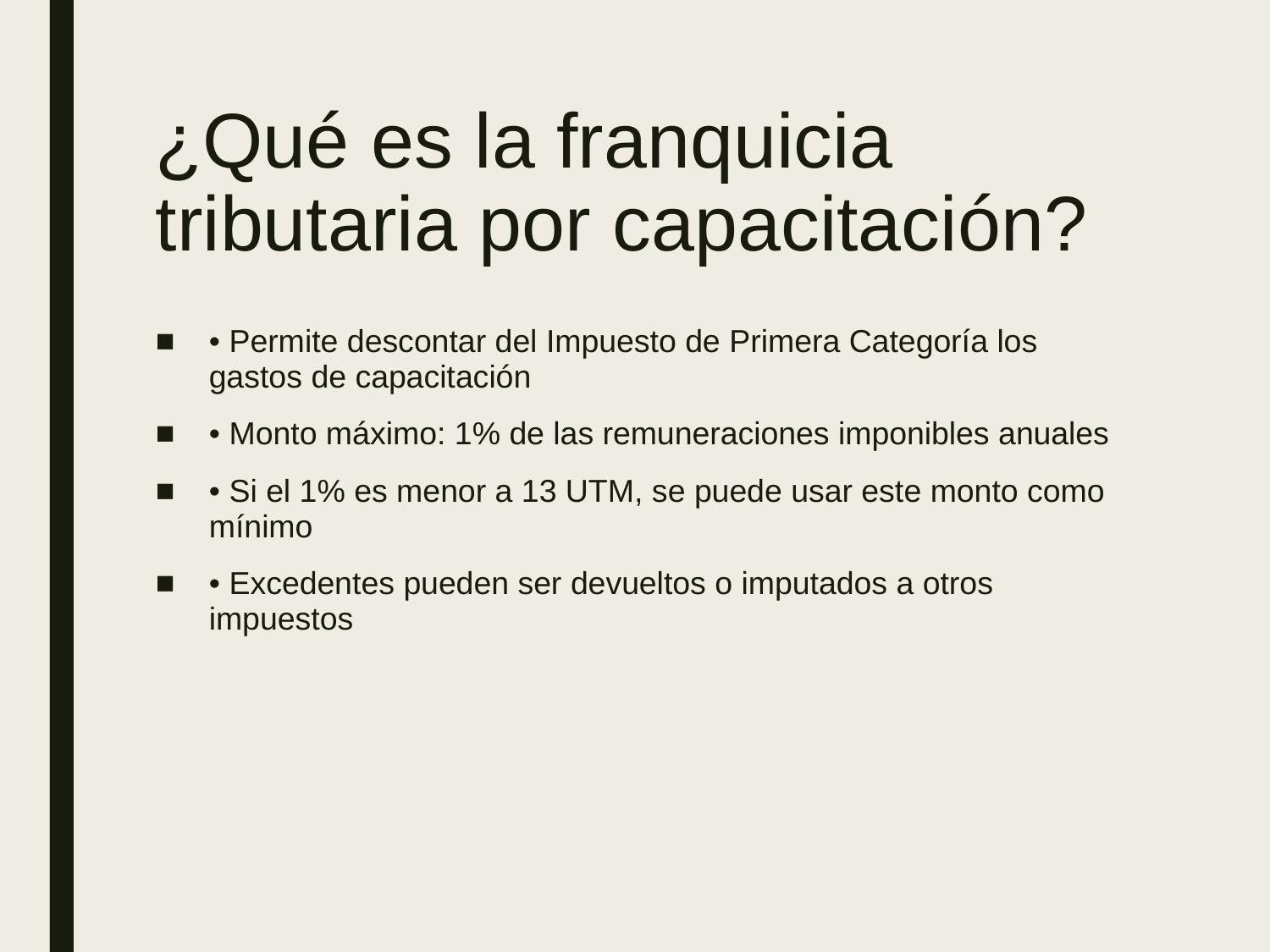

# ¿Qué es la franquicia tributaria por capacitación?
• Permite descontar del Impuesto de Primera Categoría los gastos de capacitación
• Monto máximo: 1% de las remuneraciones imponibles anuales
• Si el 1% es menor a 13 UTM, se puede usar este monto como mínimo
• Excedentes pueden ser devueltos o imputados a otros impuestos